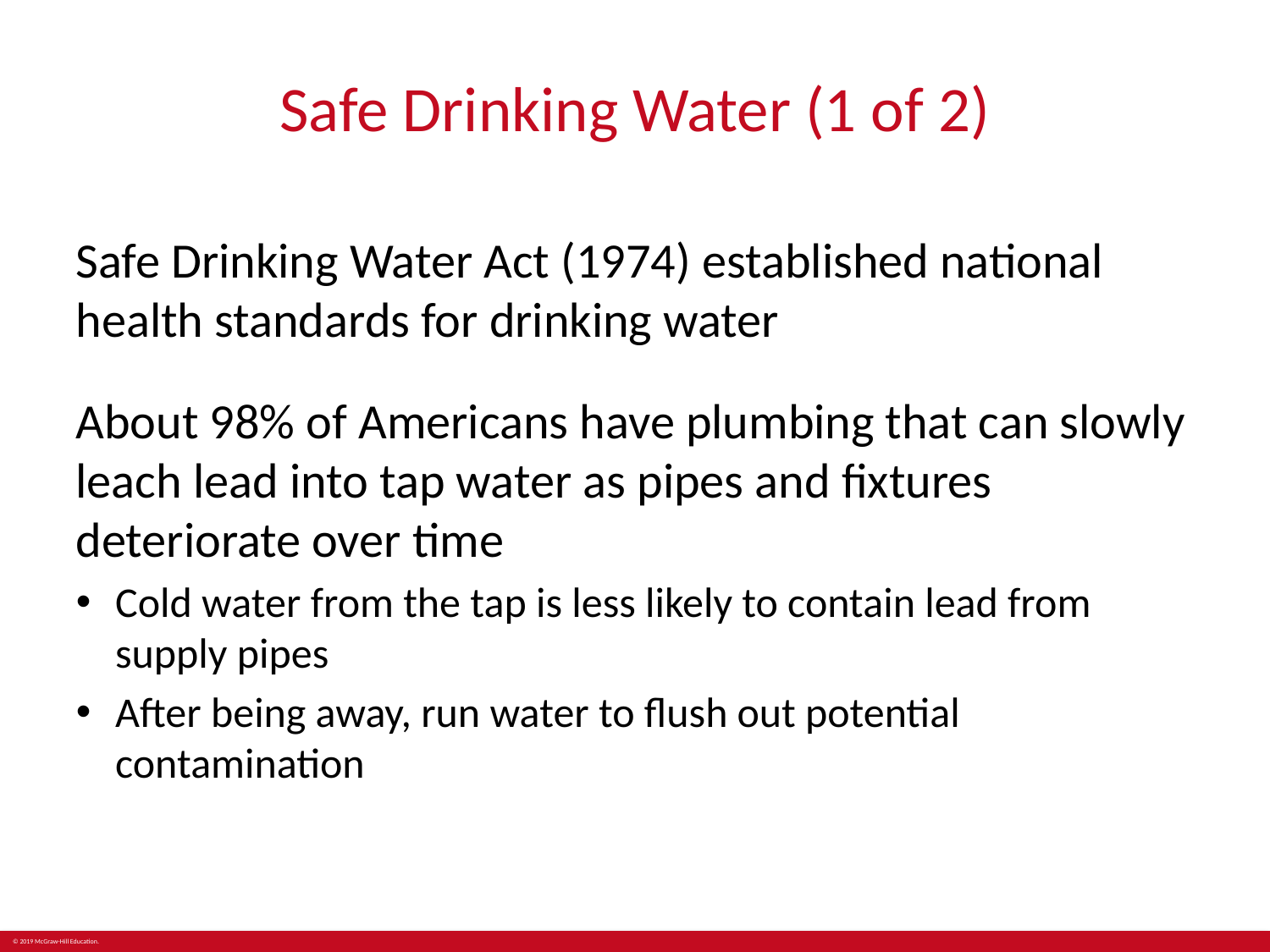

# Safe Drinking Water (1 of 2)
Safe Drinking Water Act (1974) established national health standards for drinking water
About 98% of Americans have plumbing that can slowly leach lead into tap water as pipes and fixtures deteriorate over time
Cold water from the tap is less likely to contain lead from supply pipes
After being away, run water to flush out potential contamination